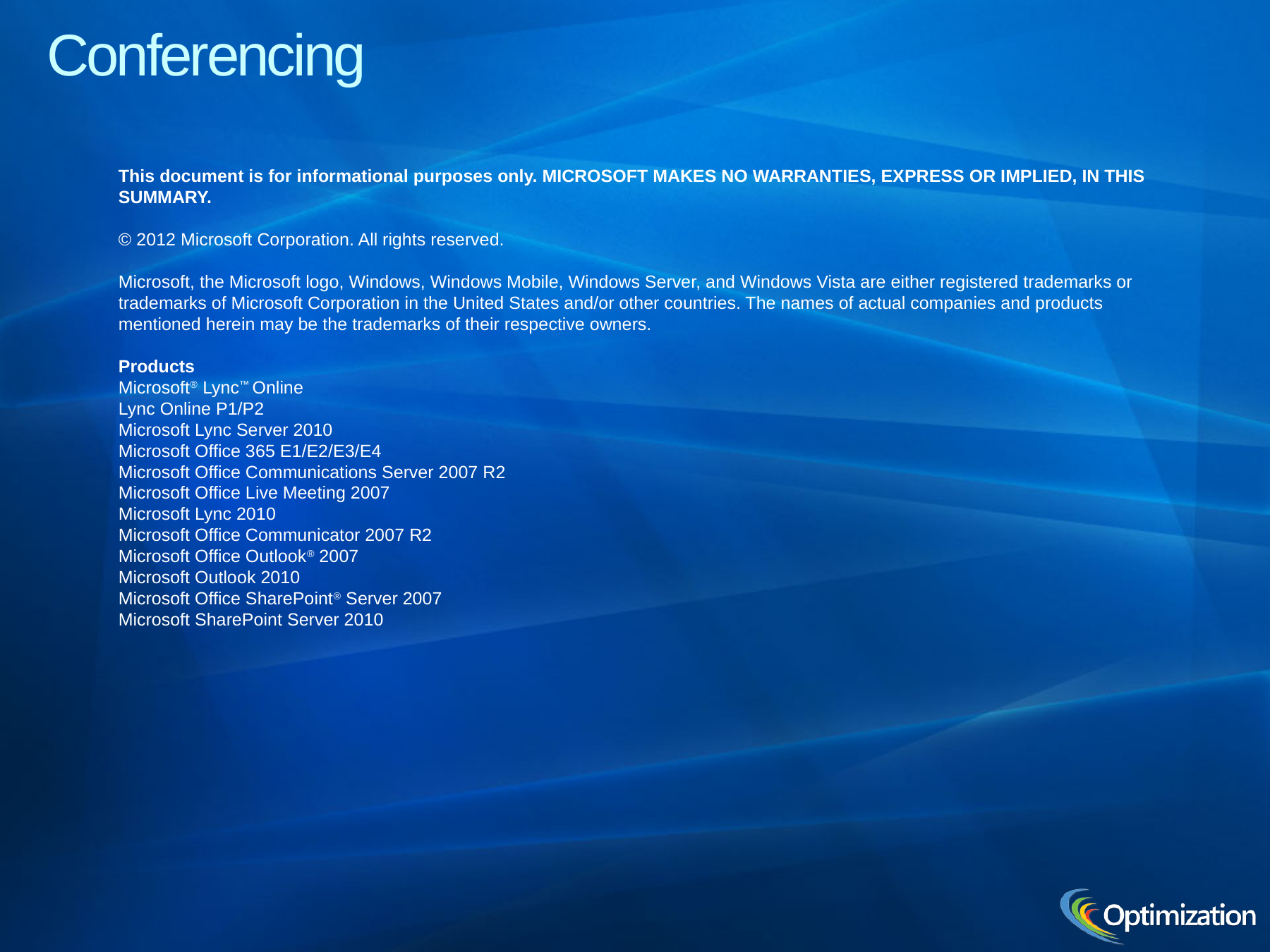

# Conferencing
This document is for informational purposes only. MICROSOFT MAKES NO WARRANTIES, EXPRESS OR IMPLIED, IN THIS SUMMARY.

© 2012 Microsoft Corporation. All rights reserved.

Microsoft, the Microsoft logo, Windows, Windows Mobile, Windows Server, and Windows Vista are either registered trademarks or trademarks of Microsoft Corporation in the United States and/or other countries. The names of actual companies and products mentioned herein may be the trademarks of their respective owners.

Products
Microsoft® Lync™ Online
Lync Online P1/P2
Microsoft Lync Server 2010
Microsoft Office 365 E1/E2/E3/E4
Microsoft Office Communications Server 2007 R2
Microsoft Office Live Meeting 2007
Microsoft Lync 2010
Microsoft Office Communicator 2007 R2
Microsoft Office Outlook® 2007
Microsoft Outlook 2010
Microsoft Office SharePoint® Server 2007
Microsoft SharePoint Server 2010